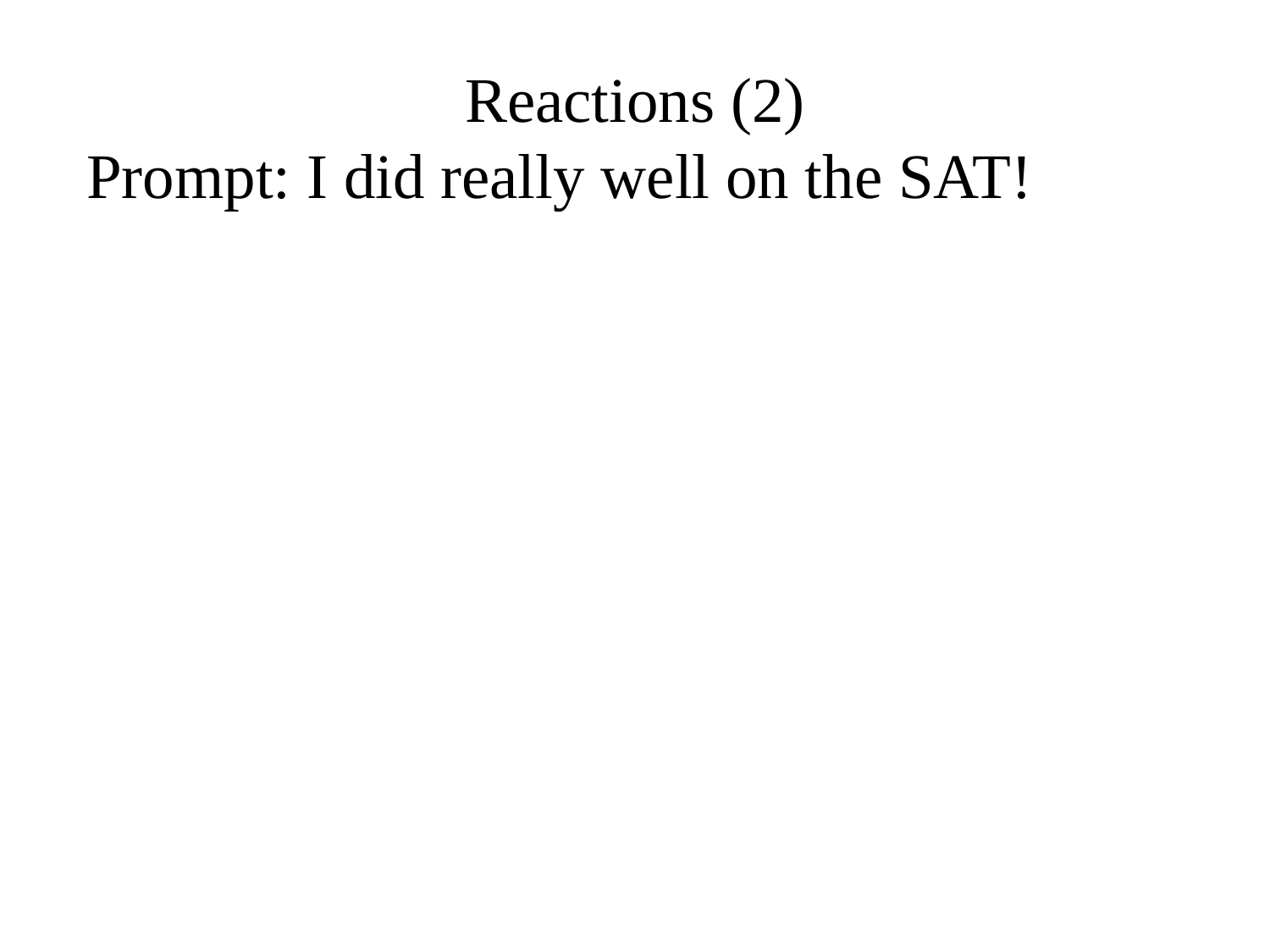

Reactions (2)
Prompt: I did really well on the SAT!